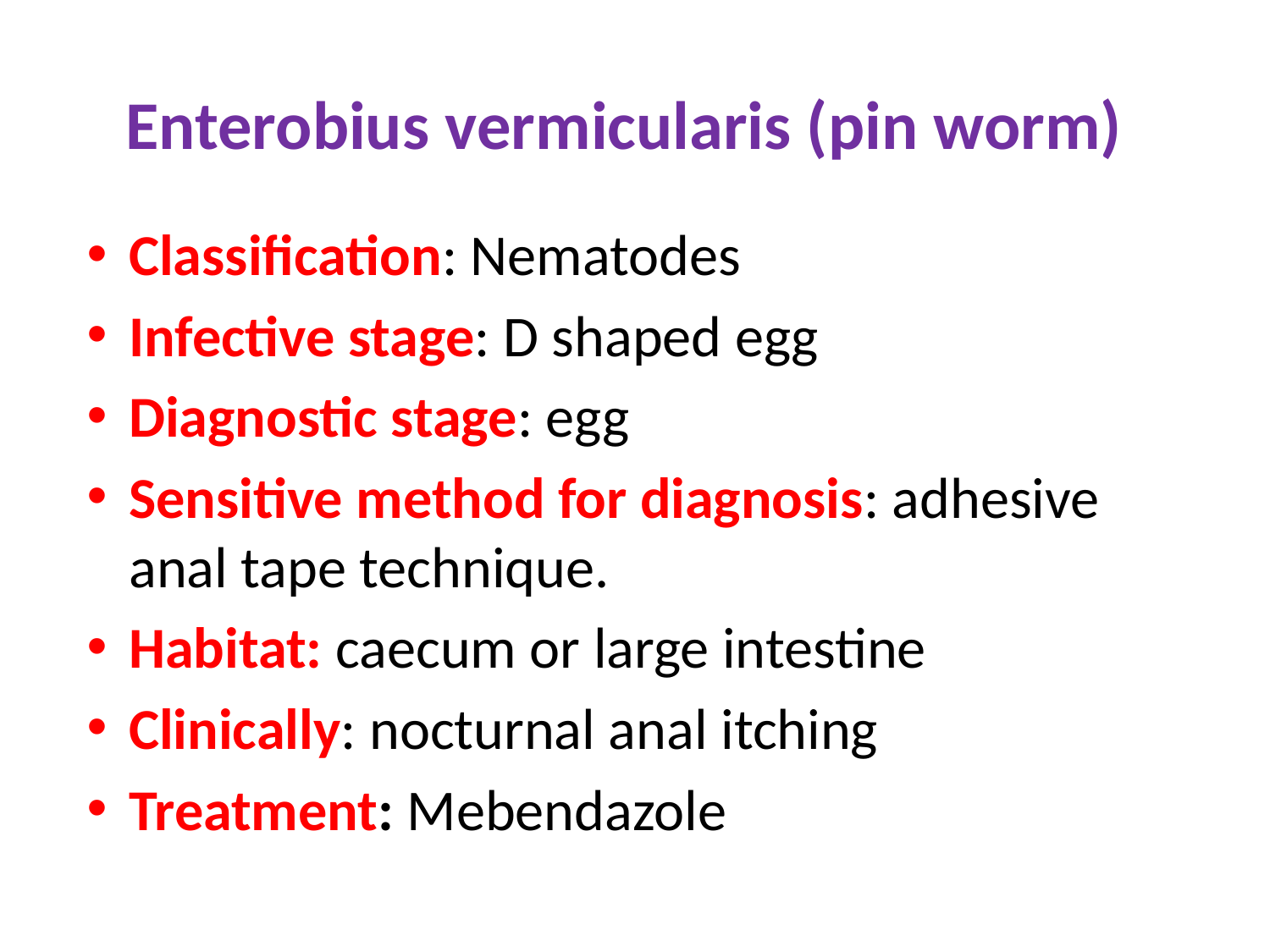

# Enterobius vermicularis (pin worm)
Classification: Nematodes
Infective stage: D shaped egg
Diagnostic stage: egg
Sensitive method for diagnosis: adhesive anal tape technique.
Habitat: caecum or large intestine
Clinically: nocturnal anal itching
Treatment: Mebendazole